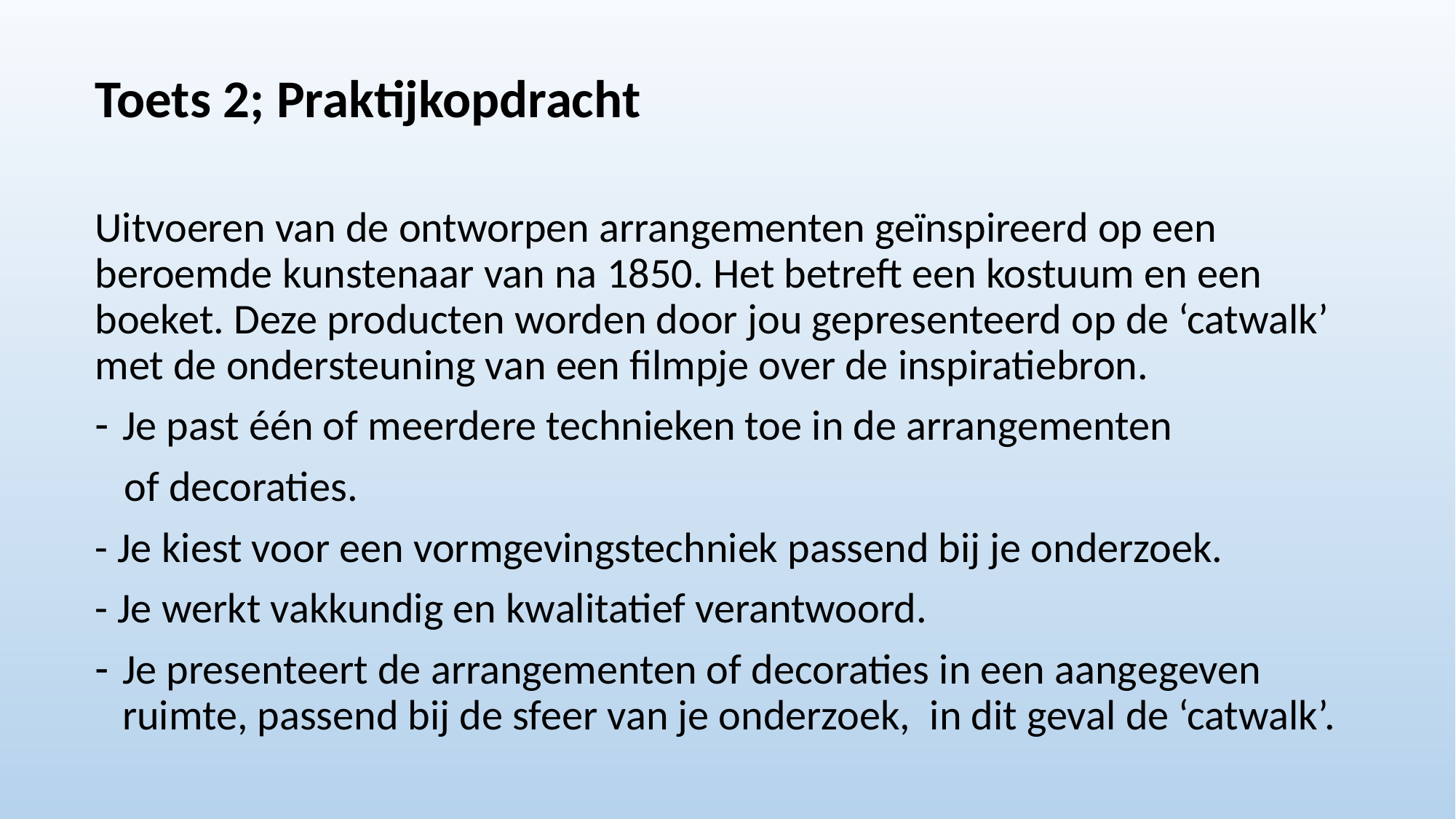

Toets 2; Praktijkopdracht

Uitvoeren van de ontworpen arrangementen geïnspireerd op een  beroemde kunstenaar van na 1850. Het betreft een kostuum en een boeket. Deze producten worden door jou gepresenteerd op de ‘catwalk’ met de ondersteuning van een filmpje over de inspiratiebron.
Je past één of meerdere technieken toe in de arrangementen
   of decoraties.
- Je kiest voor een vormgevingstechniek passend bij je onderzoek.
- Je werkt vakkundig en kwalitatief verantwoord.
Je presenteert de arrangementen of decoraties in een aangegeven ruimte, passend bij de sfeer van je onderzoek,  in dit geval de ‘catwalk’.